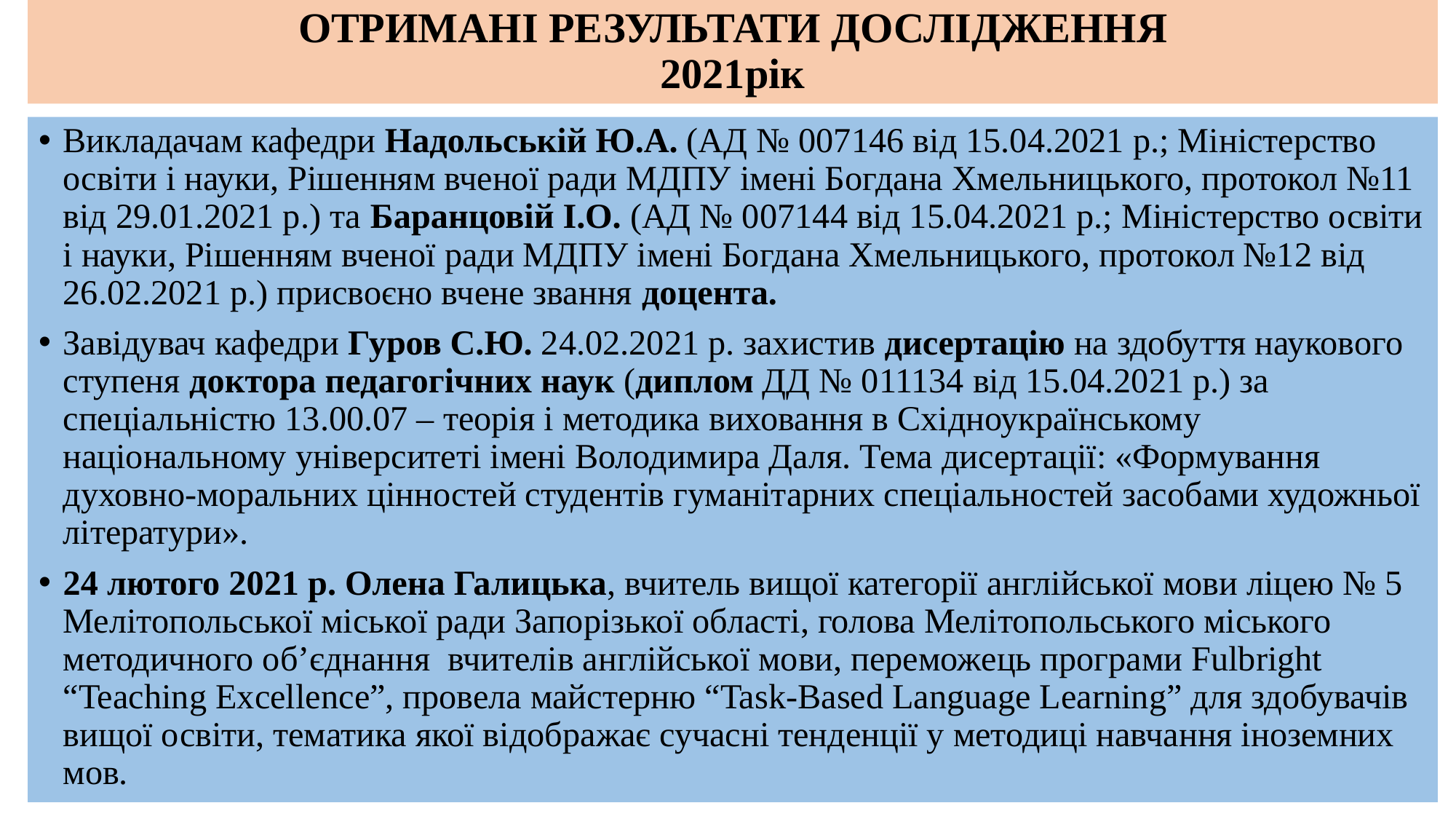

# ОТРИМАНІ РЕЗУЛЬТАТИ ДОСЛІДЖЕННЯ 2021рік
Викладачам кафедри Надольській Ю.А. (АД № 007146 від 15.04.2021 р.; Міністерство освіти і науки, Рішенням вченої ради МДПУ імені Богдана Хмельницького, протокол №11 від 29.01.2021 р.) та Баранцовій І.О. (АД № 007144 від 15.04.2021 р.; Міністерство освіти і науки, Рішенням вченої ради МДПУ імені Богдана Хмельницького, протокол №12 від 26.02.2021 р.) присвоєно вчене звання доцента.
Завідувач кафедри Гуров С.Ю. 24.02.2021 р. захистив дисертацію на здобуття наукового ступеня доктора педагогічних наук (диплом ДД № 011134 від 15.04.2021 р.) за спеціальністю 13.00.07 – теорія і методика виховання в Східноукраїнському національному університеті імені Володимира Даля. Тема дисертації: «Формування духовно-моральних цінностей студентів гуманітарних спеціальностей засобами художньої літератури».
24 лютого 2021 р. Олена Галицька, вчитель вищої категорії англійської мови ліцею № 5 Мелітопольської міської ради Запорізької області, голова Мелітопольського міського методичного об’єднання  вчителів англійської мови, переможець програми Fulbright “Teaching Excellence”, провела майстерню “Task-Based Language Learning” для здобувачів вищої освіти, тематика якої відображає сучасні тенденції у методиці навчання іноземних мов.